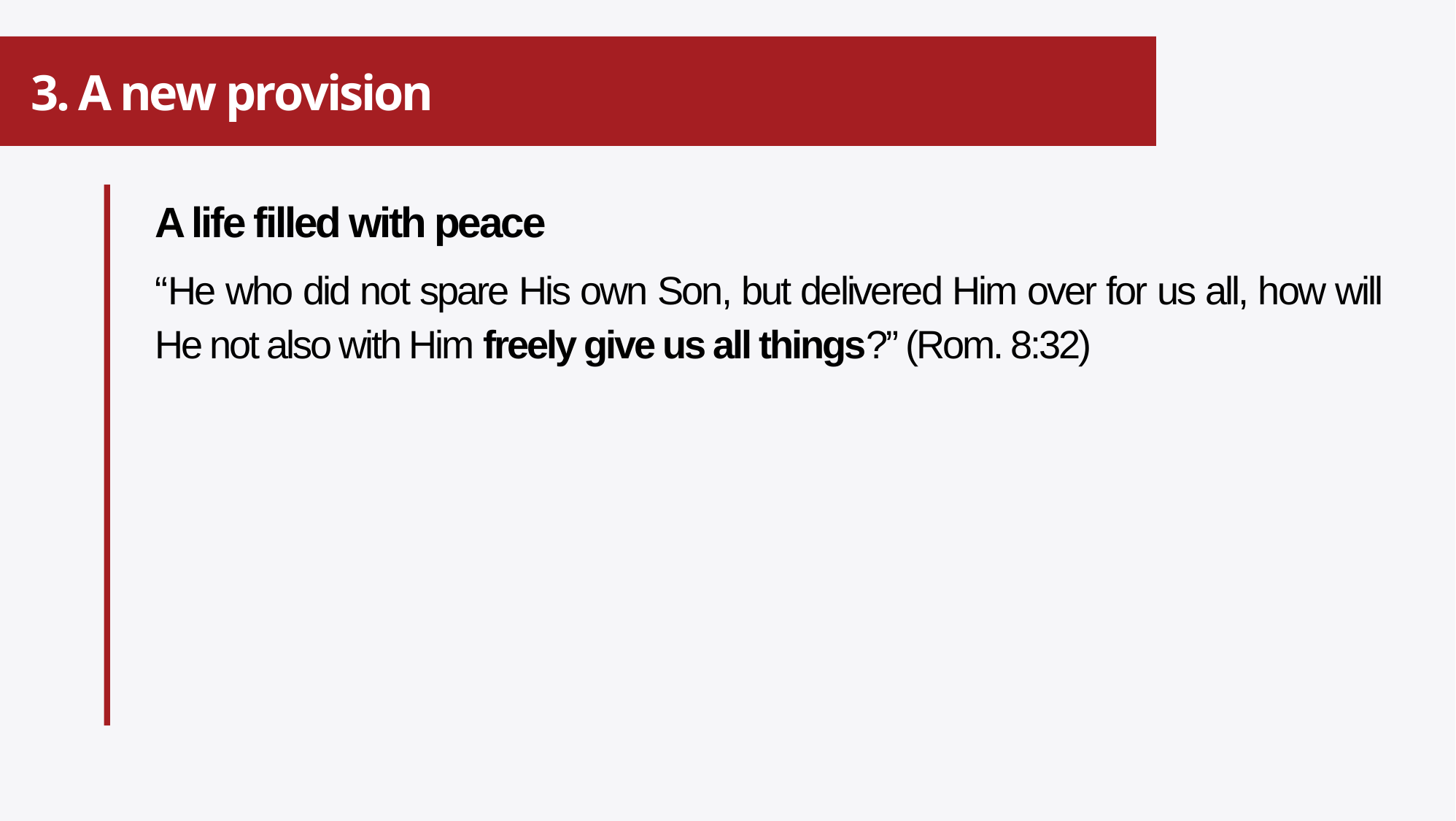

# 3. A new provision
A life filled with peace
“He who did not spare His own Son, but delivered Him over for us all, how will He not also with Him freely give us all things?” (Rom. 8:32)